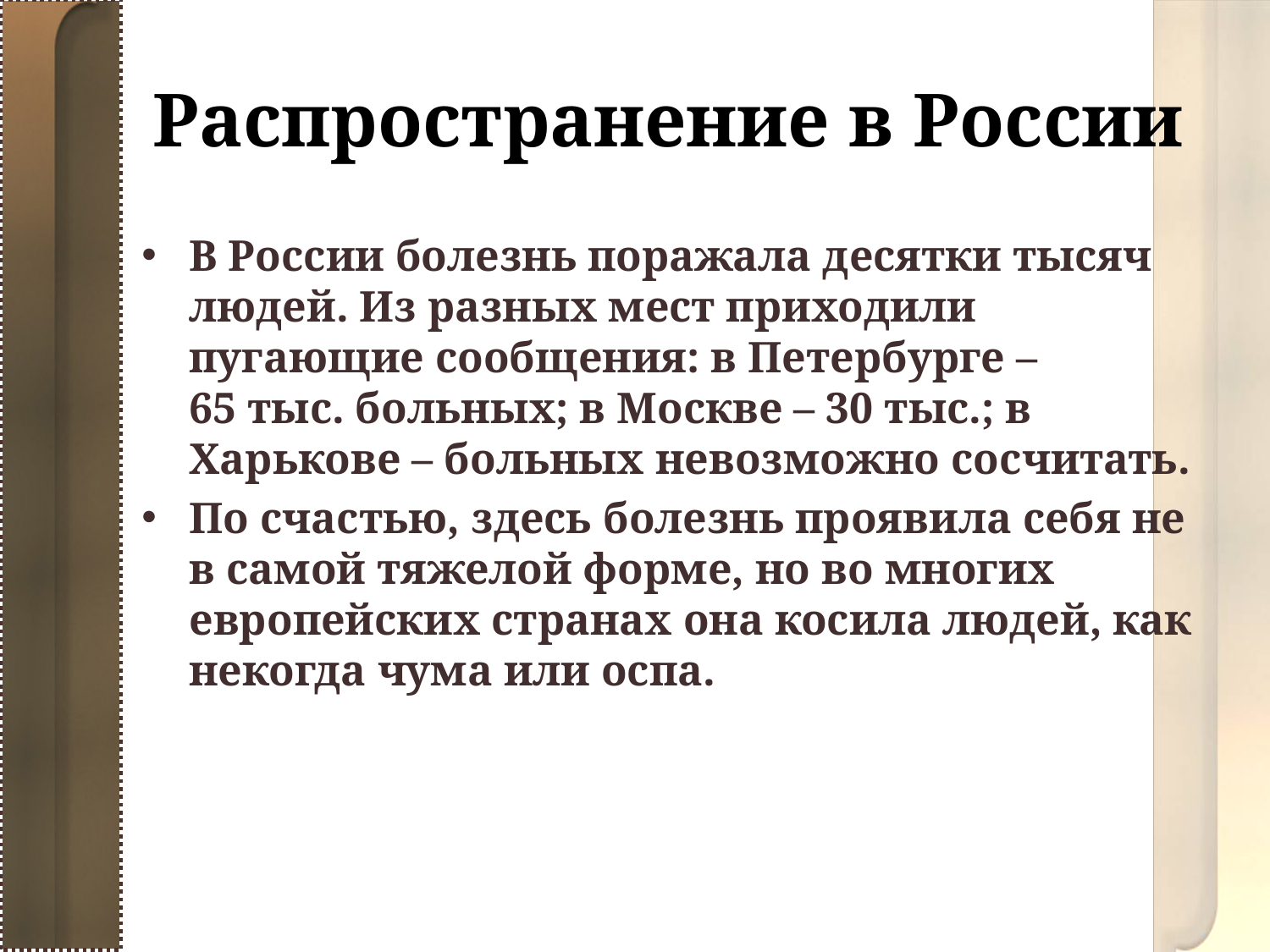

# Распространение в России
В России болезнь поражала десятки тысяч людей. Из разных мест приходили пугающие сообщения: в Петербурге – 65 тыс. больных; в Москве – 30 тыс.; в Харькове – больных невозможно сосчитать.
По счастью, здесь болезнь проявила себя не в самой тяжелой форме, но во многих европейских странах она косила людей, как некогда чума или оспа.